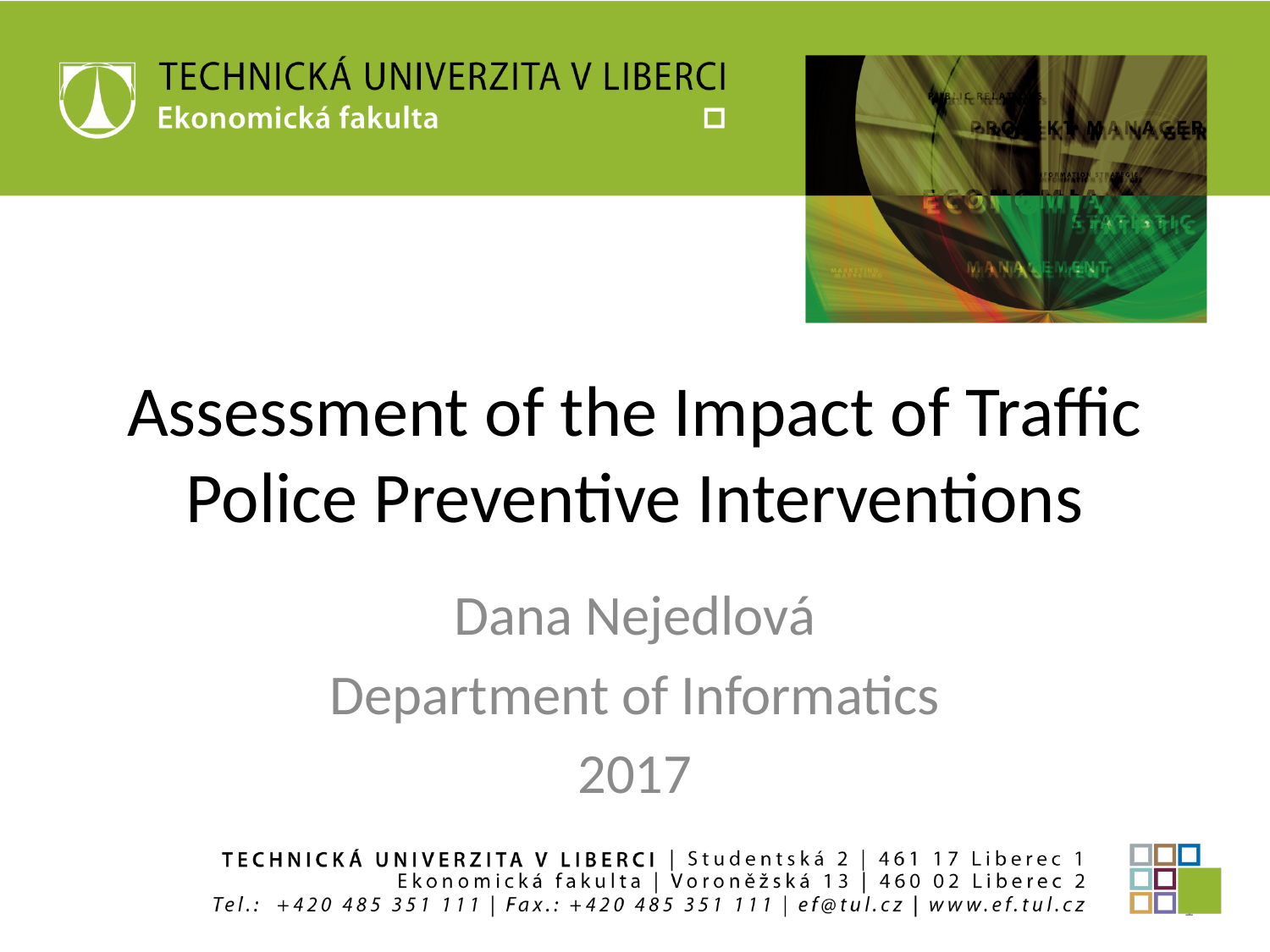

# Assessment of the Impact of Traffic Police Preventive Interventions
Dana Nejedlová
Department of Informatics
2017
1